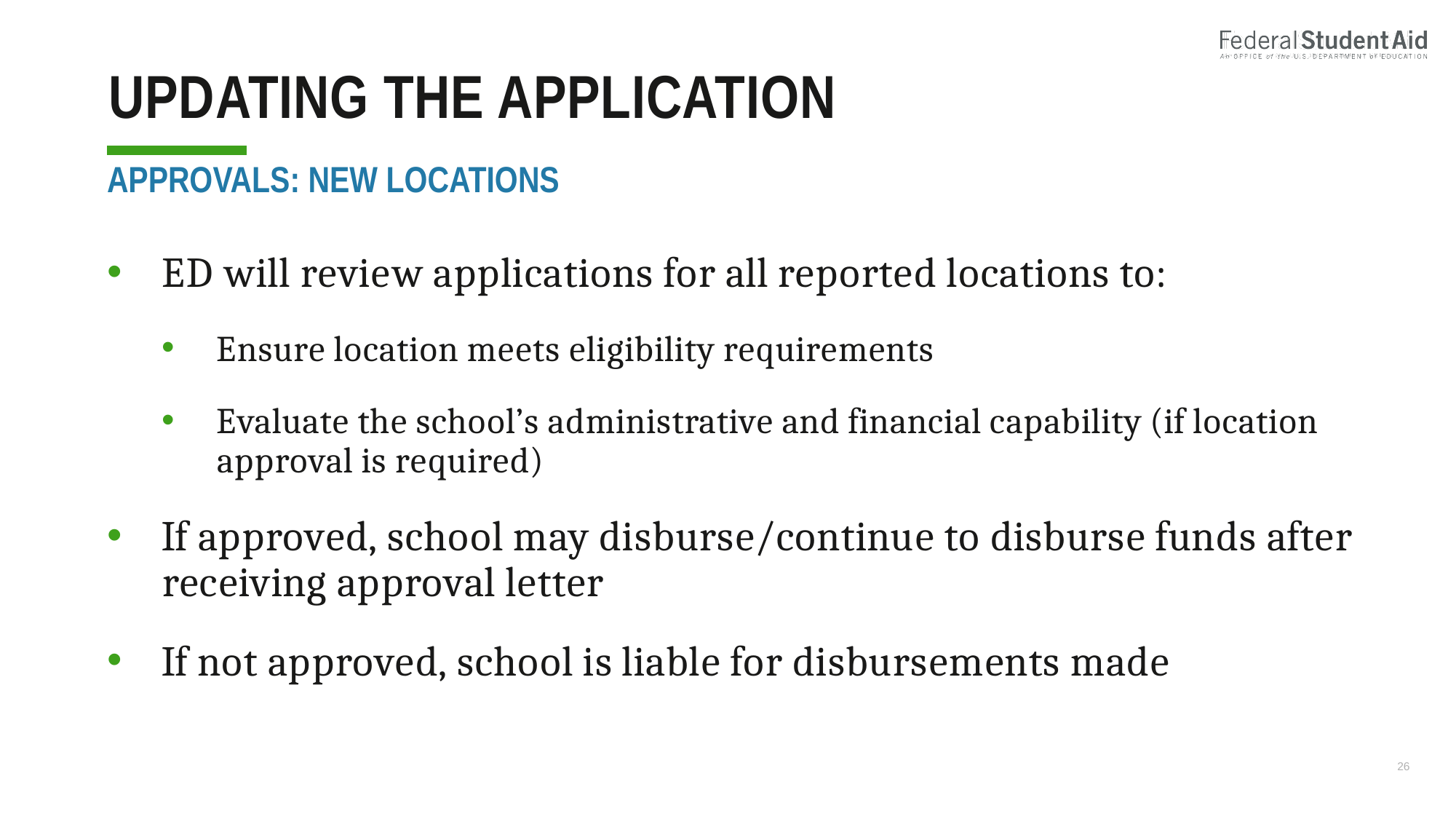

# Updating the application
Approvals: New locations
ED will review applications for all reported locations to:
Ensure location meets eligibility requirements
Evaluate the school’s administrative and financial capability (if location approval is required)
If approved, school may disburse/continue to disburse funds after receiving approval letter
If not approved, school is liable for disbursements made

26